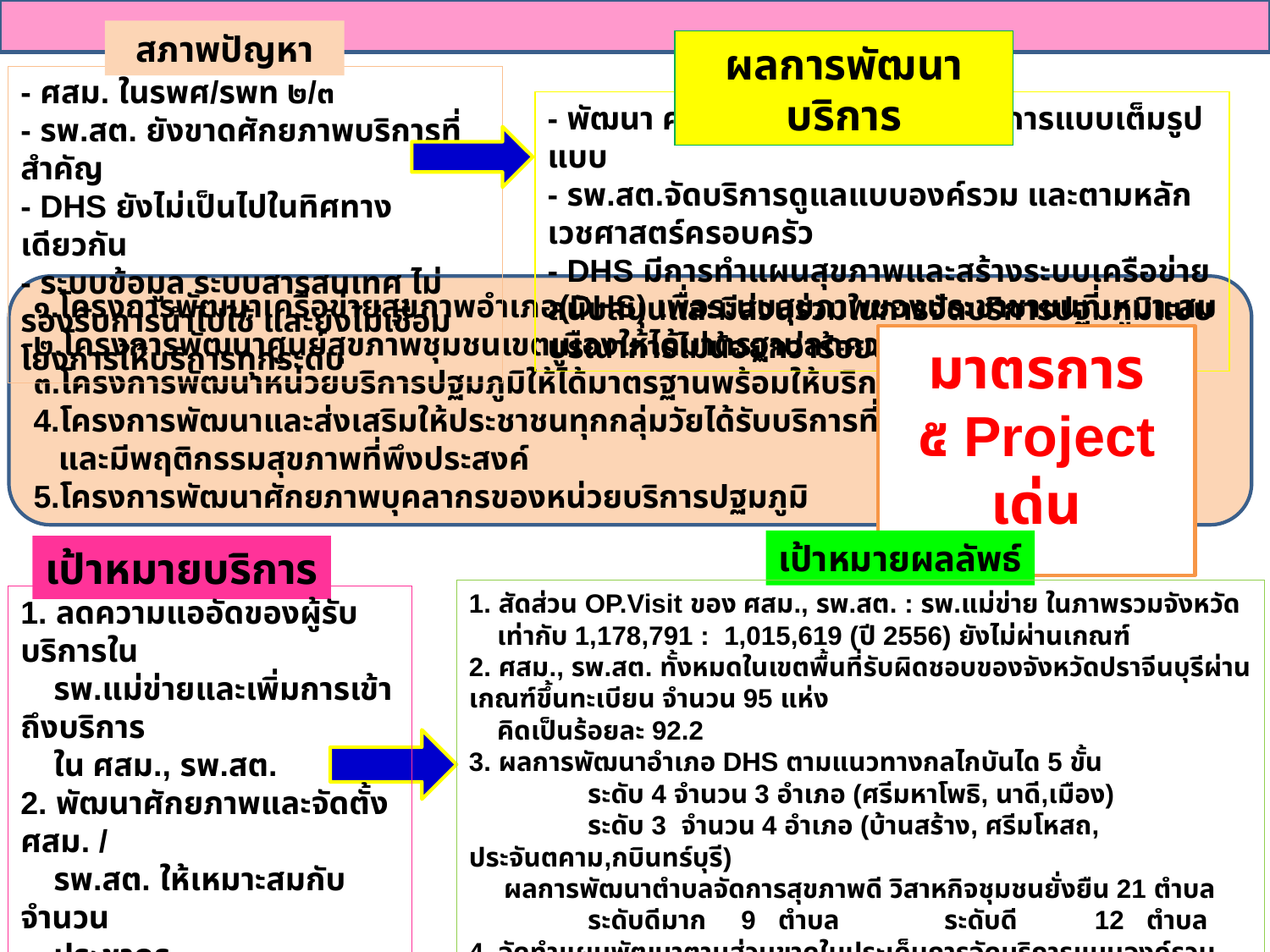

สภาพปัญหา
ผลการพัฒนาบริการ
- ศสม. ในรพศ/รพท ๒/๓
- รพ.สต. ยังขาดศักยภาพบริการที่สำคัญ
- DHS ยังไม่เป็นไปในทิศทางเดียวกัน
- ระบบข้อมูล ระบบสารสนเทศ ไม่รองรับการนำไปใช้ และยังไม่เชื่อมโยงการให้บริการทุกระดับ
- พัฒนา ศสม.ให้ได้มาตรฐานเปิดบริการแบบเต็มรูปแบบ
- รพ.สต.จัดบริการดูแลแบบองค์รวม และตามหลักเวชศาสตร์ครอบครัว
- DHS มีการทำแผนสุขภาพและสร้างระบบเครือข่ายสนับสนุนและมีส่วนร่วมในการจัดบริการปฐมภูมิแบบบูรณาการไม่น้อยกว่าร้อยละ  25

๑.โครงการพัฒนาเครือข่ายสุขภาพอำเภอ(DHS) เพื่อระบบสุขภาพของประชาชาชนที่เหมาะสม
๒.โครงการพัฒนาศูนย์สุขภาพชุมชนเขตเมืองให้ได้มาตรฐานลดความแออัดของ รพ.
๓.โครงการพัฒนาหน่วยบริการปฐมภูมิให้ได้มาตรฐานพร้อมให้บริการประชาชน
4.โครงการพัฒนาและส่งเสริมให้ประชาชนทุกกลุ่มวัยได้รับบริการที่มีคุณภาพ
   และมีพฤติกรรมสุขภาพที่พึงประสงค์
5.โครงการพัฒนาศักยภาพบุคลากรของหน่วยบริการปฐมภูมิ

มาตรการ
๕ Project เด่น

เป้าหมายผลลัพธ์
เป้าหมายบริการ
1. สัดส่วน OP.Visit ของ ศสม., รพ.สต. : รพ.แม่ข่าย ในภาพรวมจังหวัด
    เท่ากับ 1,178,791 :  1,015,619 (ปี 2556) ยังไม่ผ่านเกณฑ์
2. ศสม., รพ.สต. ทั้งหมดในเขตพื้นที่รับผิดชอบของจังหวัดปราจีนบุรีผ่านเกณฑ์ขึ้นทะเบียน จำนวน 95 แห่ง
    คิดเป็นร้อยละ 92.2
3. ผลการพัฒนาอำเภอ DHS ตามแนวทางกลไกบันได 5 ขั้น
                 ระดับ 4 จำนวน 3 อำเภอ (ศรีมหาโพธิ, นาดี,เมือง)
                 ระดับ 3  จำนวน 4 อำเภอ (บ้านสร้าง, ศรีมโหสถ, ประจันตคาม,กบินทร์บุรี)
     ผลการพัฒนาตำบลจัดการสุขภาพดี วิสาหกิจชุมชนยั่งยืน 21 ตำบล
                 ระดับดีมาก     9   ตำบล               ระดับดี           12   ตำบล
4. จัดทำแผนพัฒนาตามส่วนขาดในประเด็นการจัดบริการแบบองค์รวม
5. จัดเวทีแลกเปลี่ยนเรียนรู้การจัดบริการแบบองค์รวม แก่ จนท.ผู้ปฏิบัติงานในหน่วยบริการปฐมภูมิทุกระดับ
1. ลดความแออัดของผู้รับบริการใน
    รพ.แม่ข่ายและเพิ่มการเข้าถึงบริการ
    ใน ศสม., รพ.สต.
2. พัฒนาศักยภาพและจัดตั้ง ศสม. /
    รพ.สต. ให้เหมาะสมกับจำนวน
    ประชากร
3. ทุกอำเภอมี DHS ที่มีประสิทธิภาพ
4. มีแผนกำลังคนและแผนพัฒนาบุคลากร
    ตามเกณฑ์และมีการดำเนินการตามแผน